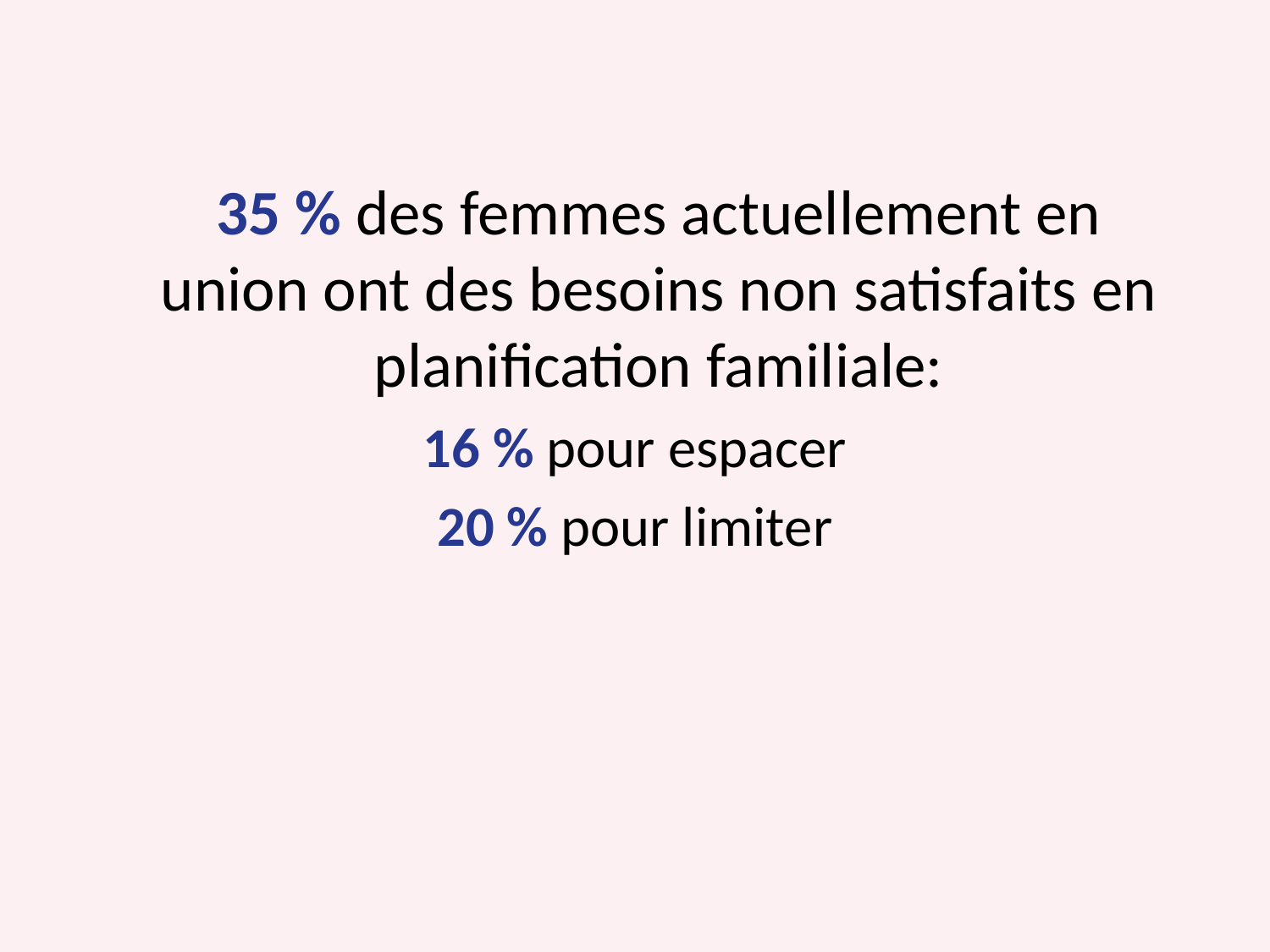

# 35 % des femmes actuellement en union ont des besoins non satisfaits en planification familiale:
16 % pour espacer
20 % pour limiter